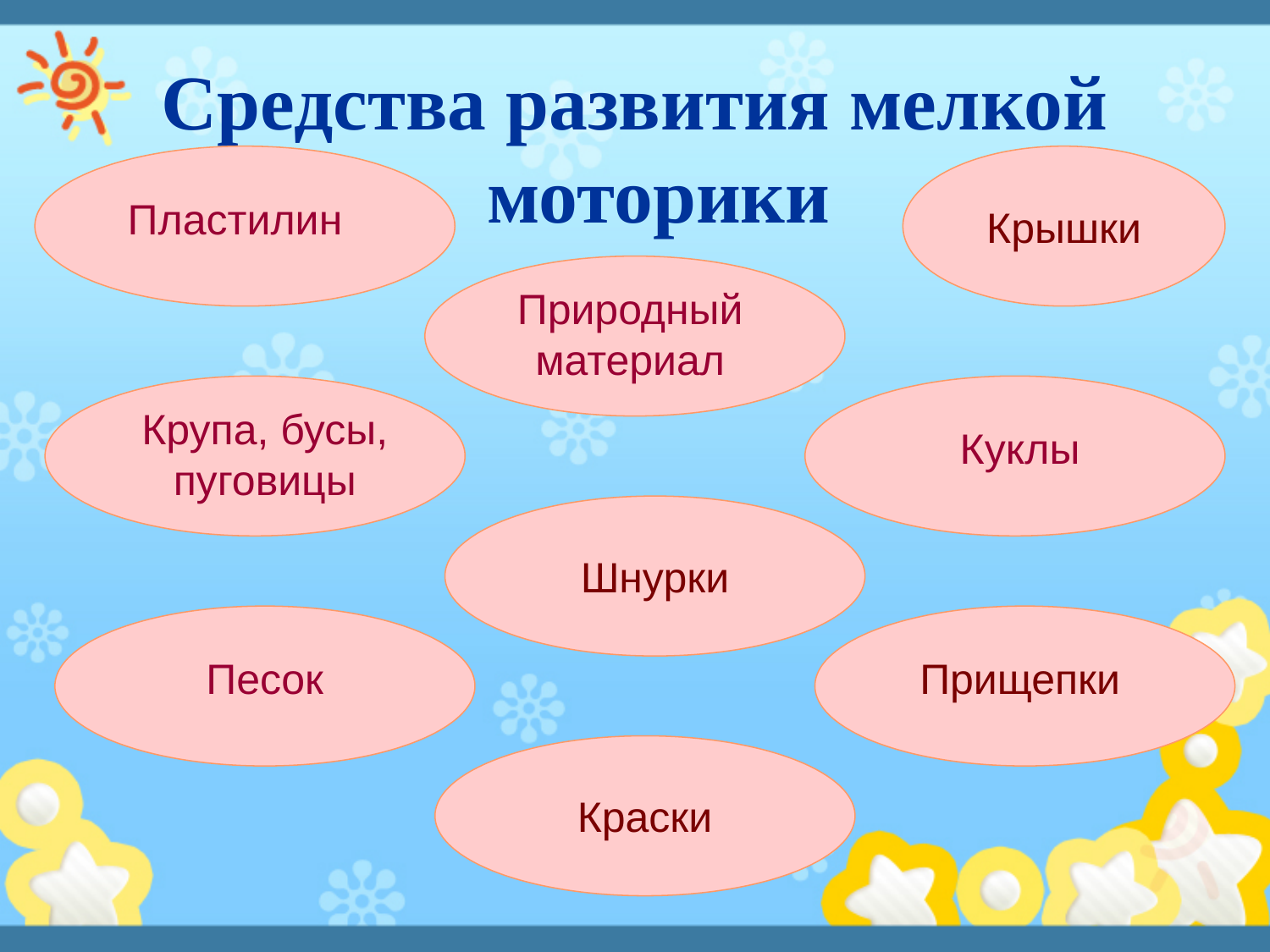

Средства развития мелкой моторики

Крышки
Пластилин

Природный материал

Крупа, бусы, пуговицы
Куклы
Шнурки

Песок
Прищепки
Краски